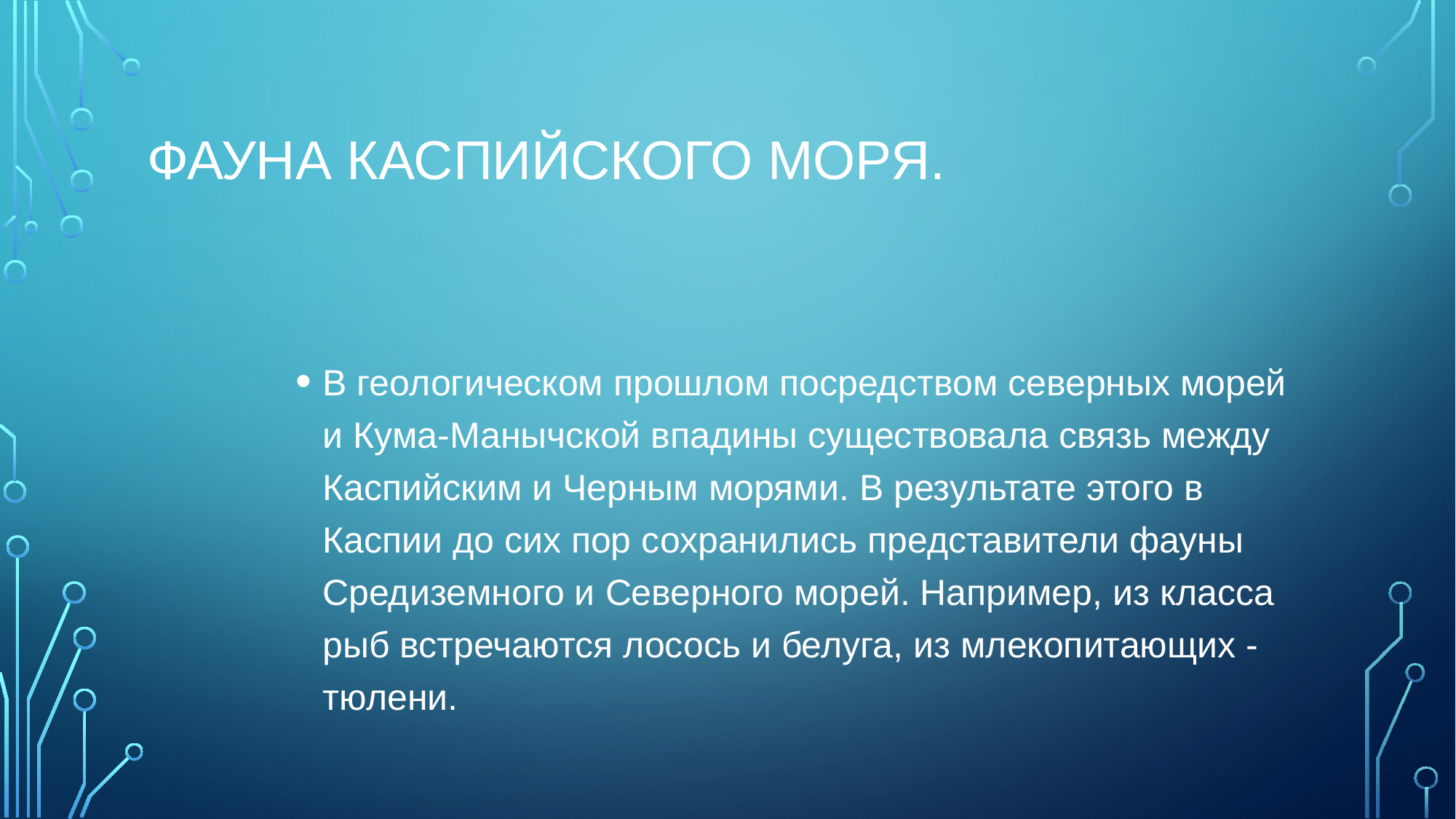

# ФАУНА КАСПИЙСКОГО МОРЯ.
В геологическом прошлом посредством северных морей и Кума-Манычской впадины существовала связь между Каспийским и Черным морями. В результате этого в Каспии до сих пор сохранились представители фауны Средиземного и Северного морей. Например, из класса рыб встречаются лосось и белуга, из млекопитающих - тюлени.